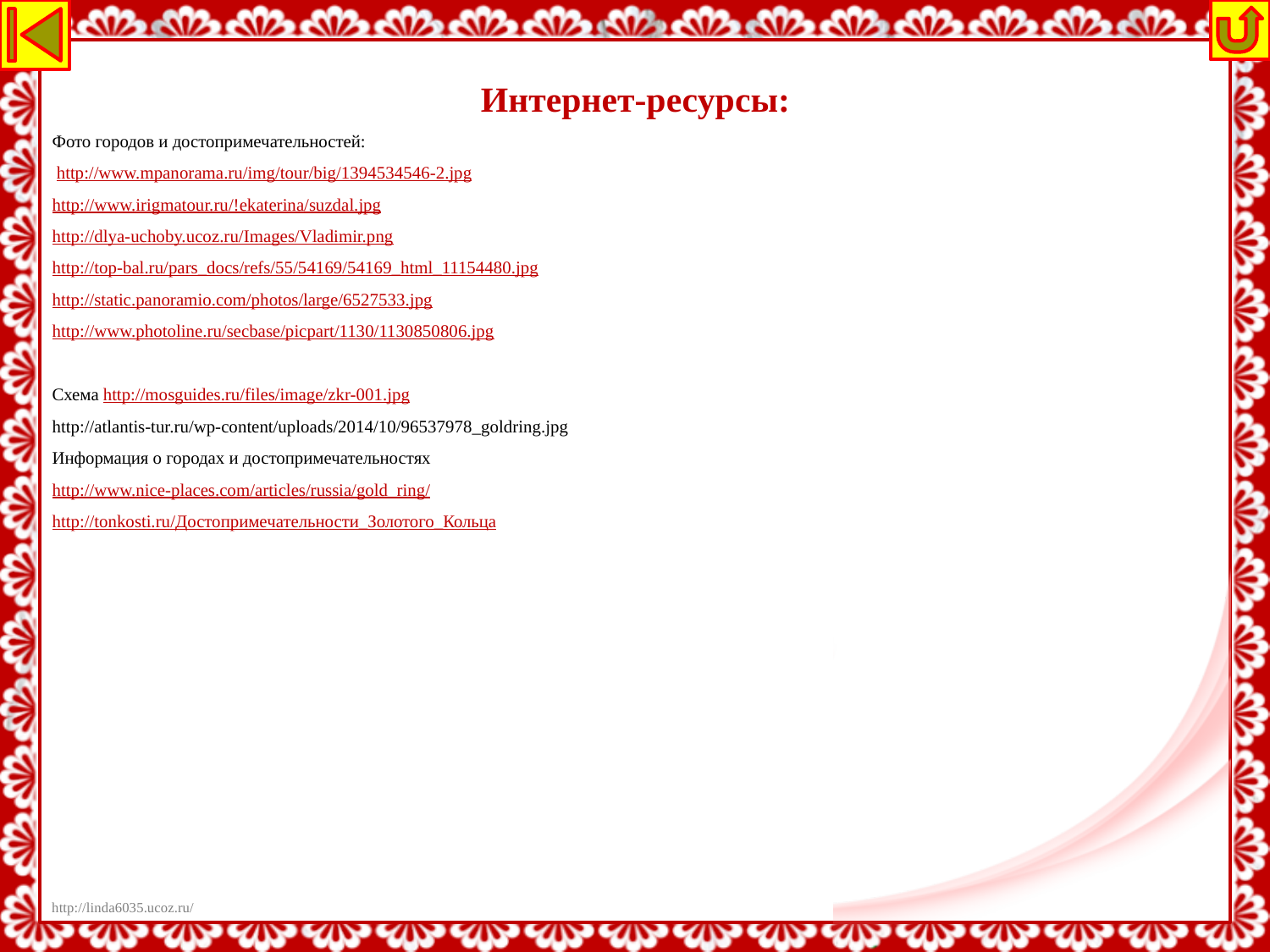

Интернет-ресурсы:
Фото городов и достопримечательностей:
 http://www.mpanorama.ru/img/tour/big/1394534546-2.jpg
http://www.irigmatour.ru/!ekaterina/suzdal.jpg
http://dlya-uchoby.ucoz.ru/Images/Vladimir.png
http://top-bal.ru/pars_docs/refs/55/54169/54169_html_11154480.jpg
http://static.panoramio.com/photos/large/6527533.jpg
http://www.photoline.ru/secbase/picpart/1130/1130850806.jpg

Схема http://mosguides.ru/files/image/zkr-001.jpg
http://atlantis-tur.ru/wp-content/uploads/2014/10/96537978_goldring.jpg
Информация о городах и достопримечательностях
http://www.nice-places.com/articles/russia/gold_ring/
http://tonkosti.ru/Достопримечательности_Золотого_Кольца